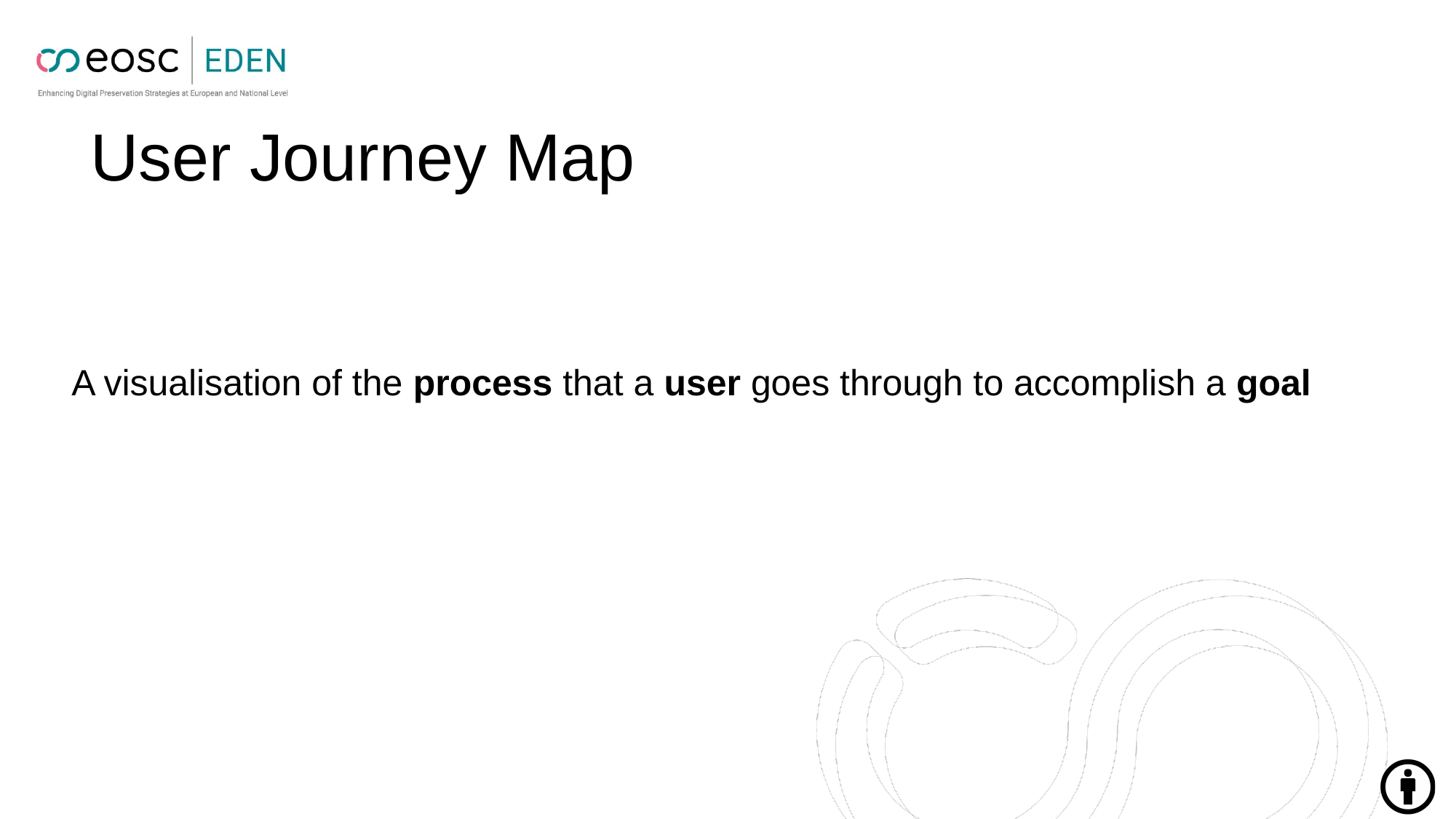

# User Journey Map
A visualisation of the process that a user goes through to accomplish a goal